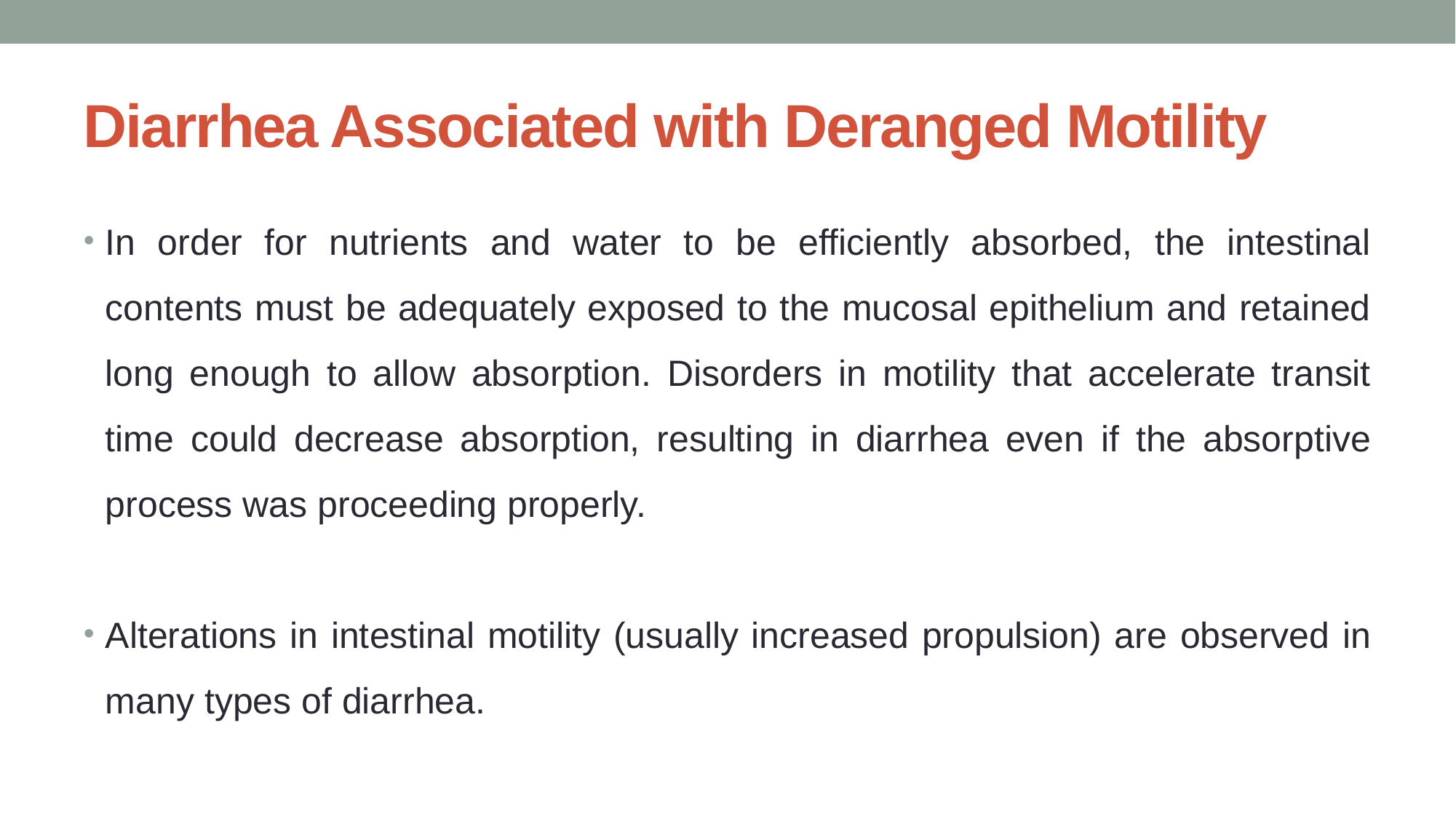

# Diarrhea Associated with Deranged Motility
In order for nutrients and water to be efficiently absorbed, the intestinal contents must be adequately exposed to the mucosal epithelium and retained long enough to allow absorption. Disorders in motility that accelerate transit time could decrease absorption, resulting in diarrhea even if the absorptive process was proceeding properly.

Alterations in intestinal motility (usually increased propulsion) are observed in many types of diarrhea.